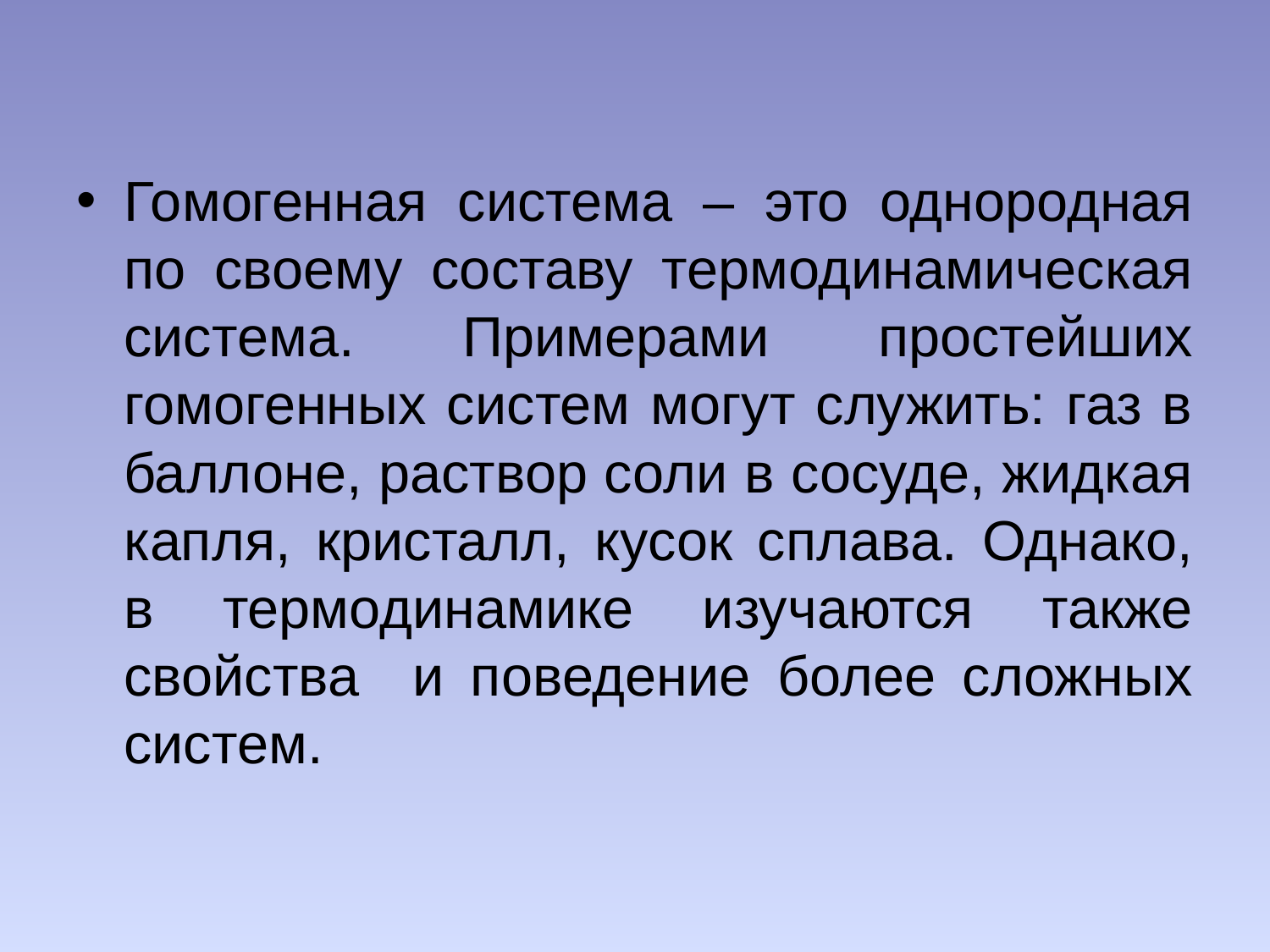

Гомогенная система – это однородная по своему составу термодинамическая система. Примерами простейших гомогенных систем могут служить: газ в баллоне, раствор соли в сосуде, жидкая капля, кристалл, кусок сплава. Однако, в термодинамике изучаются также свойства  и поведение более сложных систем.